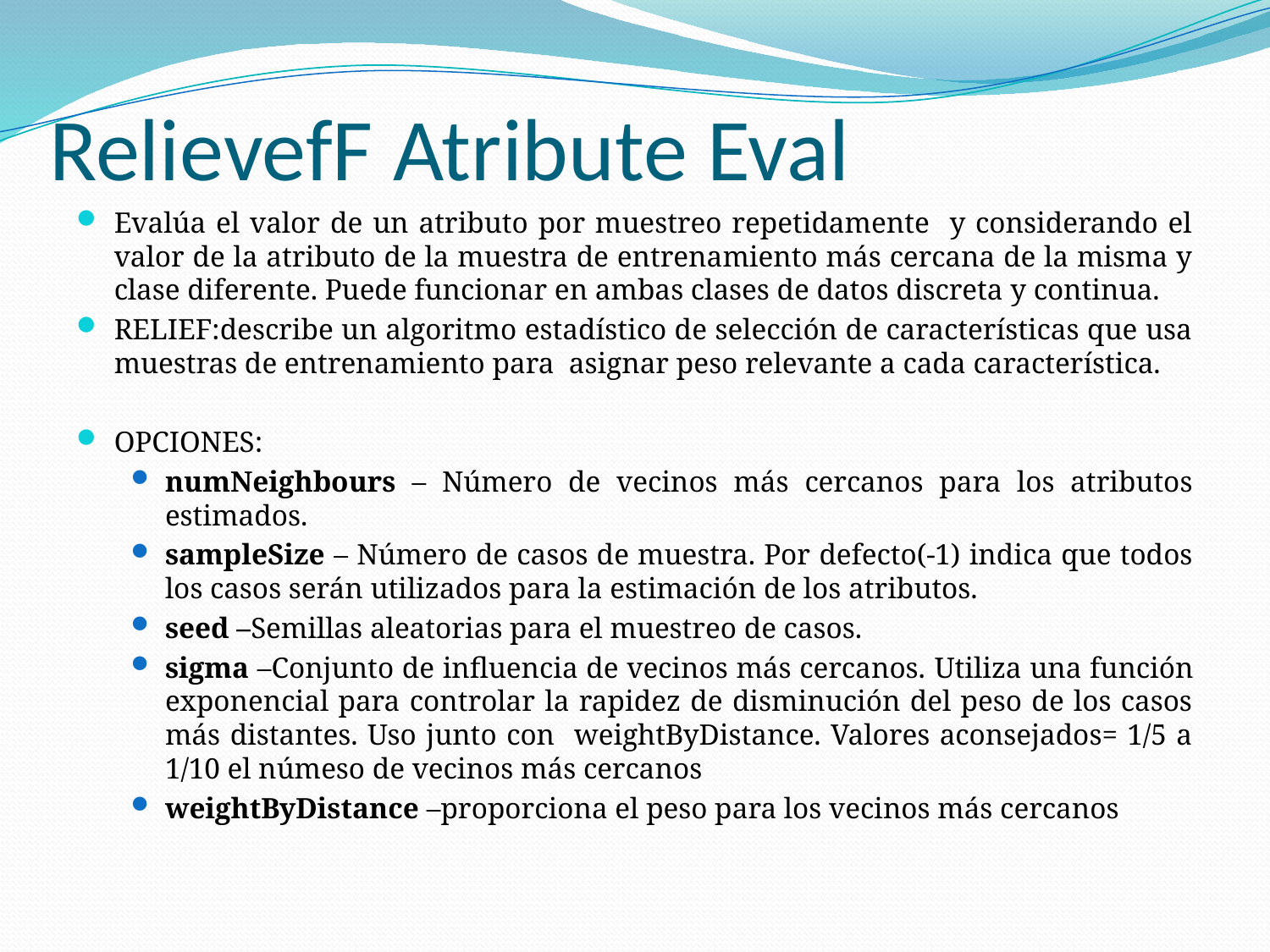

# RelievefF Atribute Eval
Evalúa el valor de un atributo por muestreo repetidamente  y considerando el valor de la atributo de la muestra de entrenamiento más cercana de la misma y clase diferente. Puede funcionar en ambas clases de datos discreta y continua.
RELIEF:describe un algoritmo estadístico de selección de características que usa muestras de entrenamiento para  asignar peso relevante a cada característica.

OPCIONES:
numNeighbours – Número de vecinos más cercanos para los atributos estimados.
sampleSize – Número de casos de muestra. Por defecto(-1) indica que todos los casos serán utilizados para la estimación de los atributos.
seed –Semillas aleatorias para el muestreo de casos.
sigma –Conjunto de influencia de vecinos más cercanos. Utiliza una función exponencial para controlar la rapidez de disminución del peso de los casos más distantes. Uso junto con  weightByDistance. Valores aconsejados= 1/5 a 1/10 el númeso de vecinos más cercanos
weightByDistance –proporciona el peso para los vecinos más cercanos